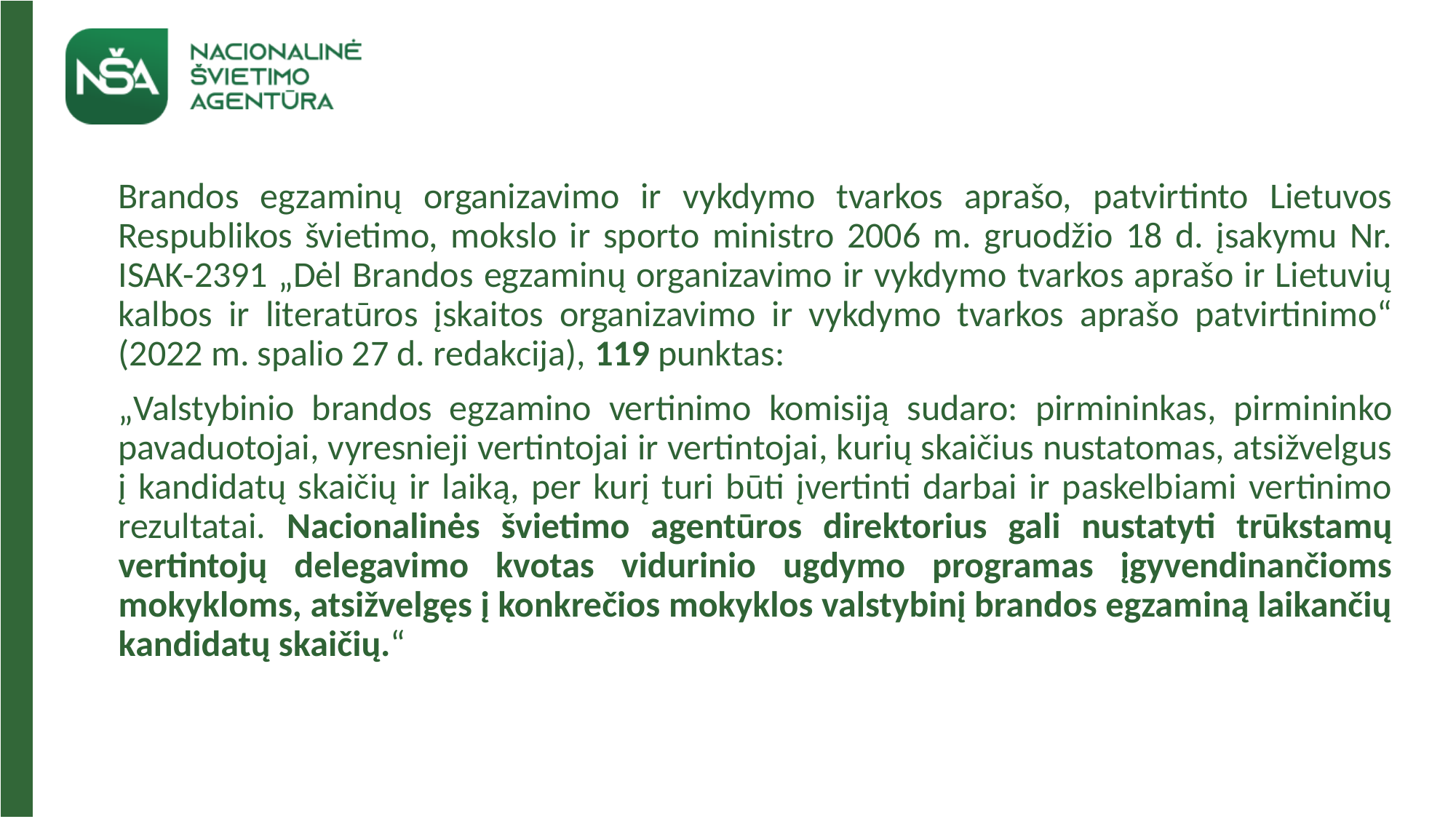

Brandos egzaminų organizavimo ir vykdymo tvarkos aprašo, patvirtinto Lietuvos Respublikos švietimo, mokslo ir sporto ministro 2006 m. gruodžio 18 d. įsakymu Nr. ISAK-2391 „Dėl Brandos egzaminų organizavimo ir vykdymo tvarkos aprašo ir Lietuvių kalbos ir literatūros įskaitos organizavimo ir vykdymo tvarkos aprašo patvirtinimo“ (2022 m. spalio 27 d. redakcija), 119 punktas:
„Valstybinio brandos egzamino vertinimo komisiją sudaro: pirmininkas, pirmininko pavaduotojai, vyresnieji vertintojai ir vertintojai, kurių skaičius nustatomas, atsižvelgus į kandidatų skaičių ir laiką, per kurį turi būti įvertinti darbai ir paskelbiami vertinimo rezultatai. Nacionalinės švietimo agentūros direktorius gali nustatyti trūkstamų vertintojų delegavimo kvotas vidurinio ugdymo programas įgyvendinančioms mokykloms, atsižvelgęs į konkrečios mokyklos valstybinį brandos egzaminą laikančių kandidatų skaičių.“